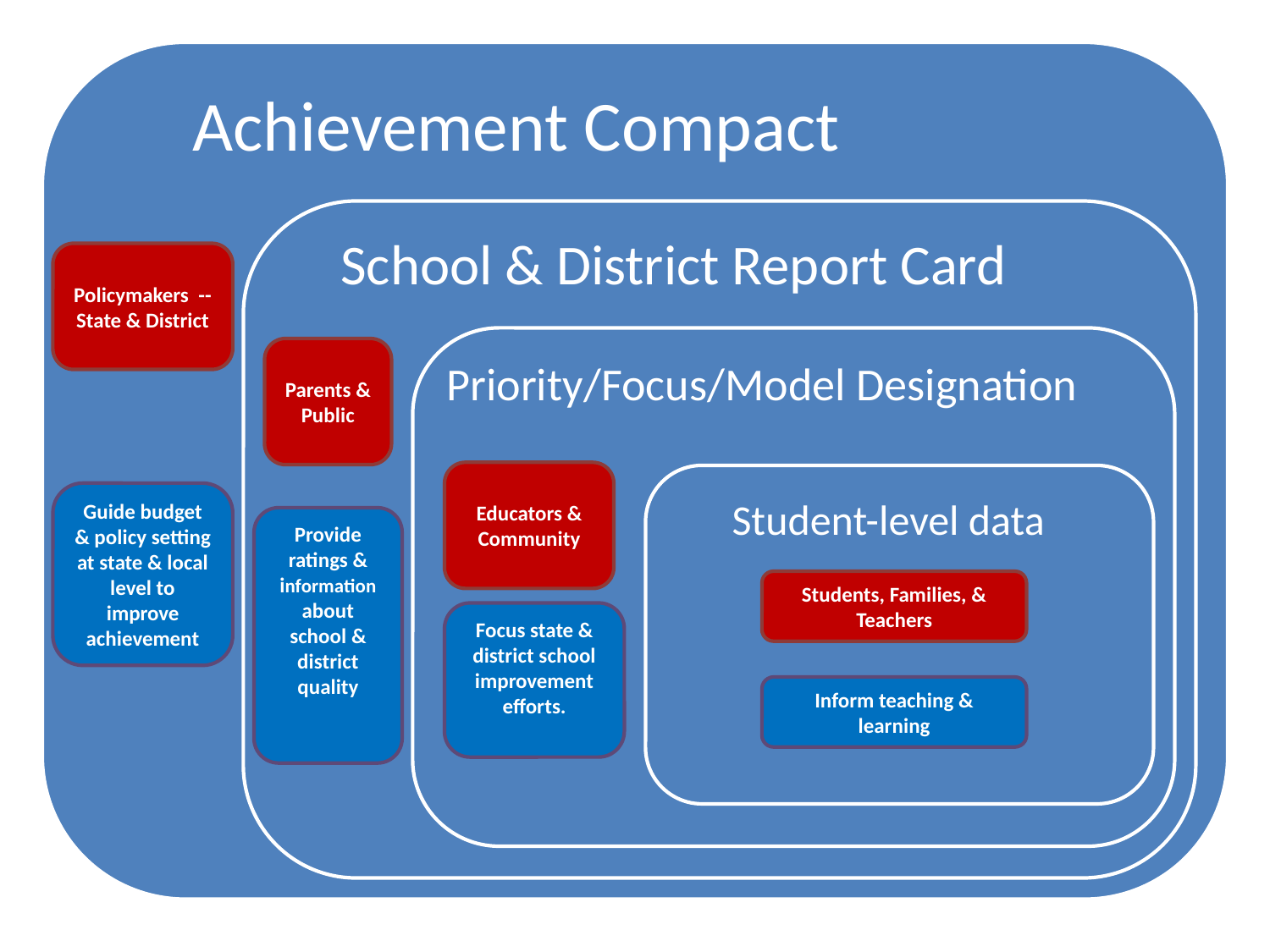

Achievement Compact

School & District Report Card

Policymakers  --
State & District

Parents &
Public

Priority/Focus/Model Designation

Educators & Community

Guide budget & policy setting at state & local level to improve achievement
Student-level data
Provide ratings & information about school & district quality

Students, Families, & Teachers
Focus state & district school improvement efforts.

Inform teaching & learning